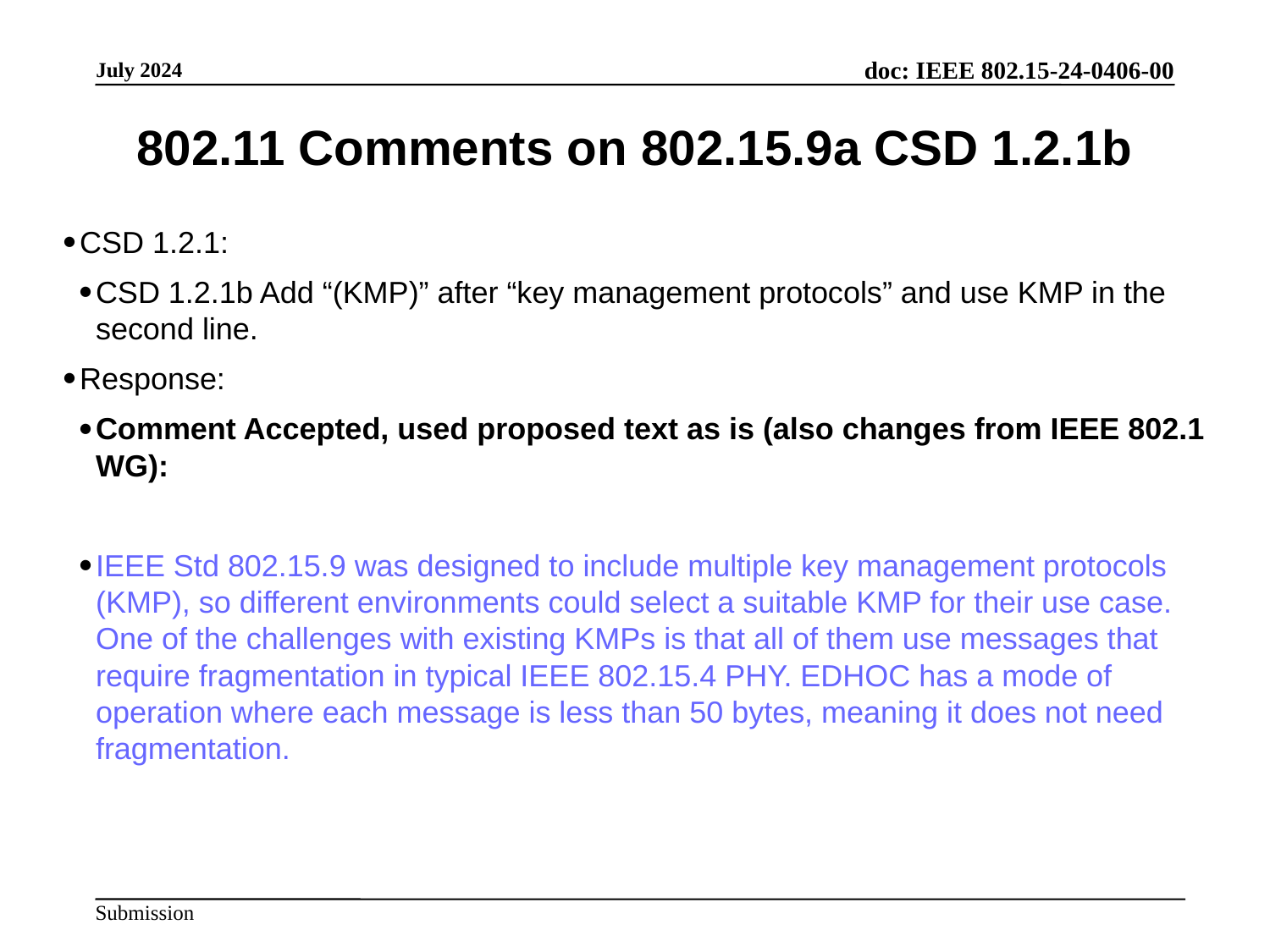

802.11 Comments on 802.15.9a CSD 1.2.1b
CSD 1.2.1:
CSD 1.2.1b Add “(KMP)” after “key management protocols” and use KMP in the second line.
Response:
Comment Accepted, used proposed text as is (also changes from IEEE 802.1 WG):

IEEE Std 802.15.9 was designed to include multiple key management protocols (KMP), so different environments could select a suitable KMP for their use case. One of the challenges with existing KMPs is that all of them use messages that require fragmentation in typical IEEE 802.15.4 PHY. EDHOC has a mode of operation where each message is less than 50 bytes, meaning it does not need fragmentation.